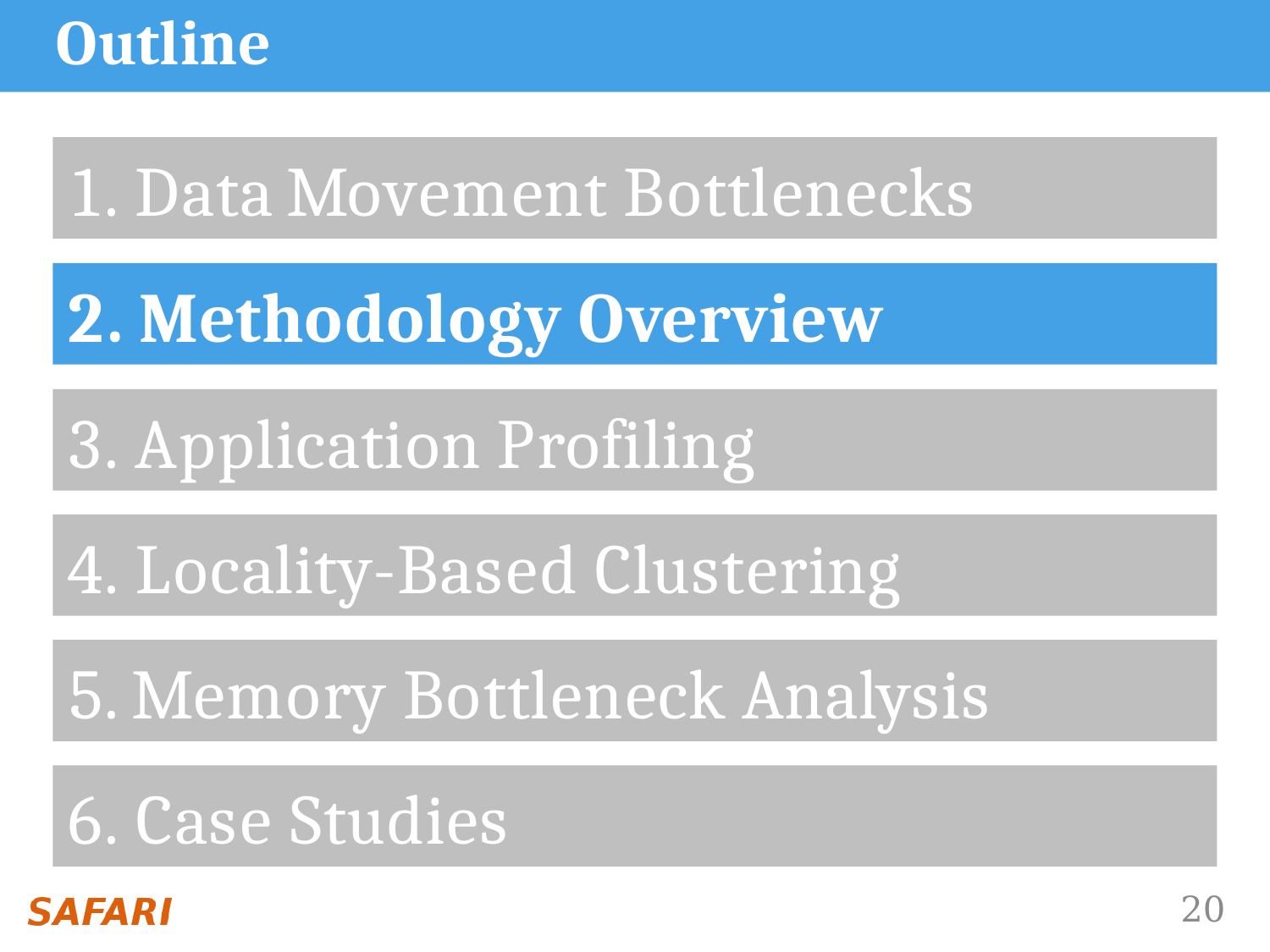

# Outline
1. Data Movement Bottlenecks
2. Methodology Overview
3. Application Profiling
4. Locality-Based Clustering
5. Memory Bottleneck Analysis
6. Case Studies
20